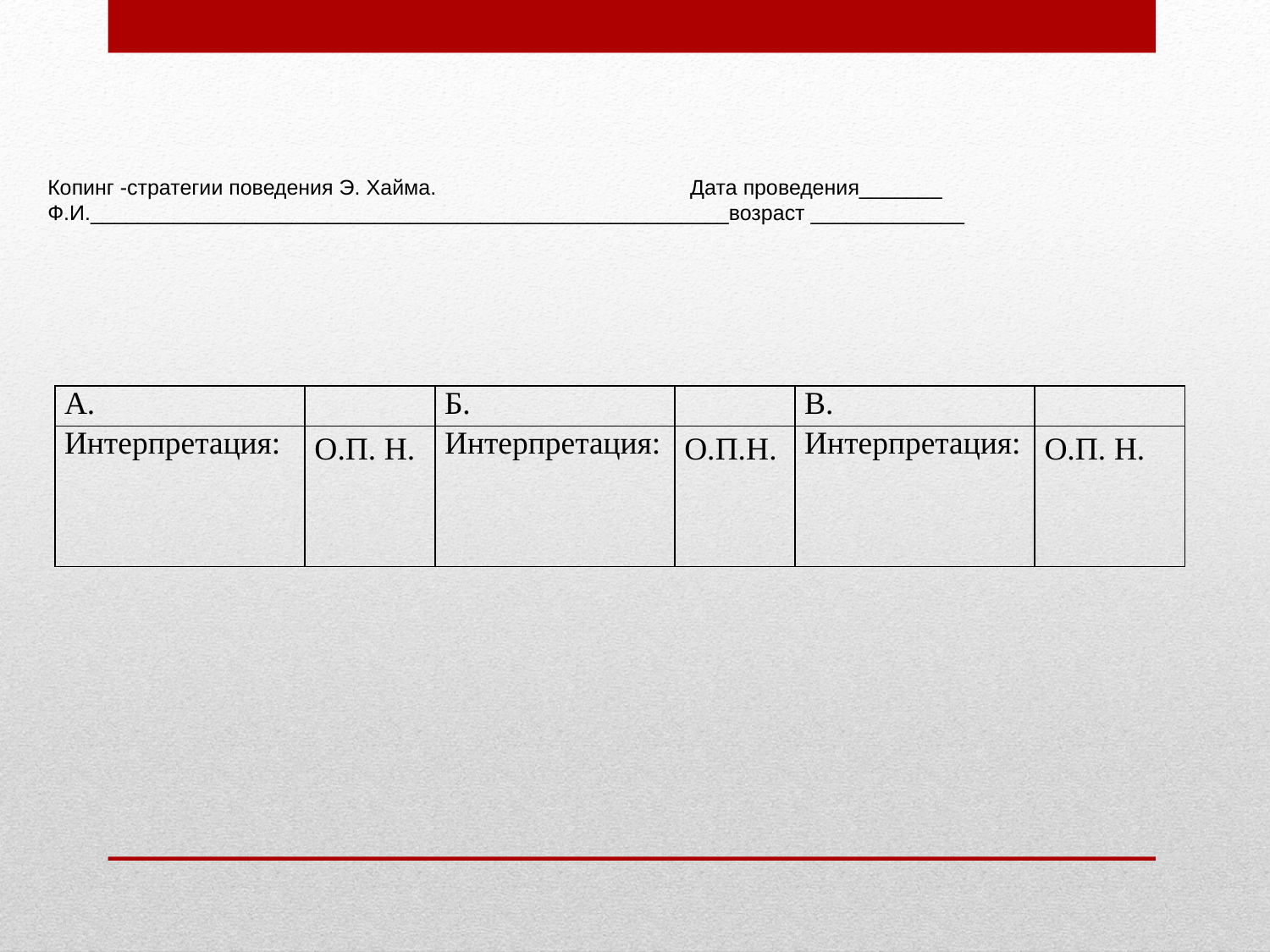

Копинг -стратегии поведения Э. Хайма.                                           Дата проведения_______
Ф.И.______________________________________________________возраст _____________

| А. |  | Б. |  | В. |  |
| --- | --- | --- | --- | --- | --- |
| Интерпретация: | О.П. Н. | Интерпретация: | О.П.Н. | Интерпретация: | О.П. Н. |